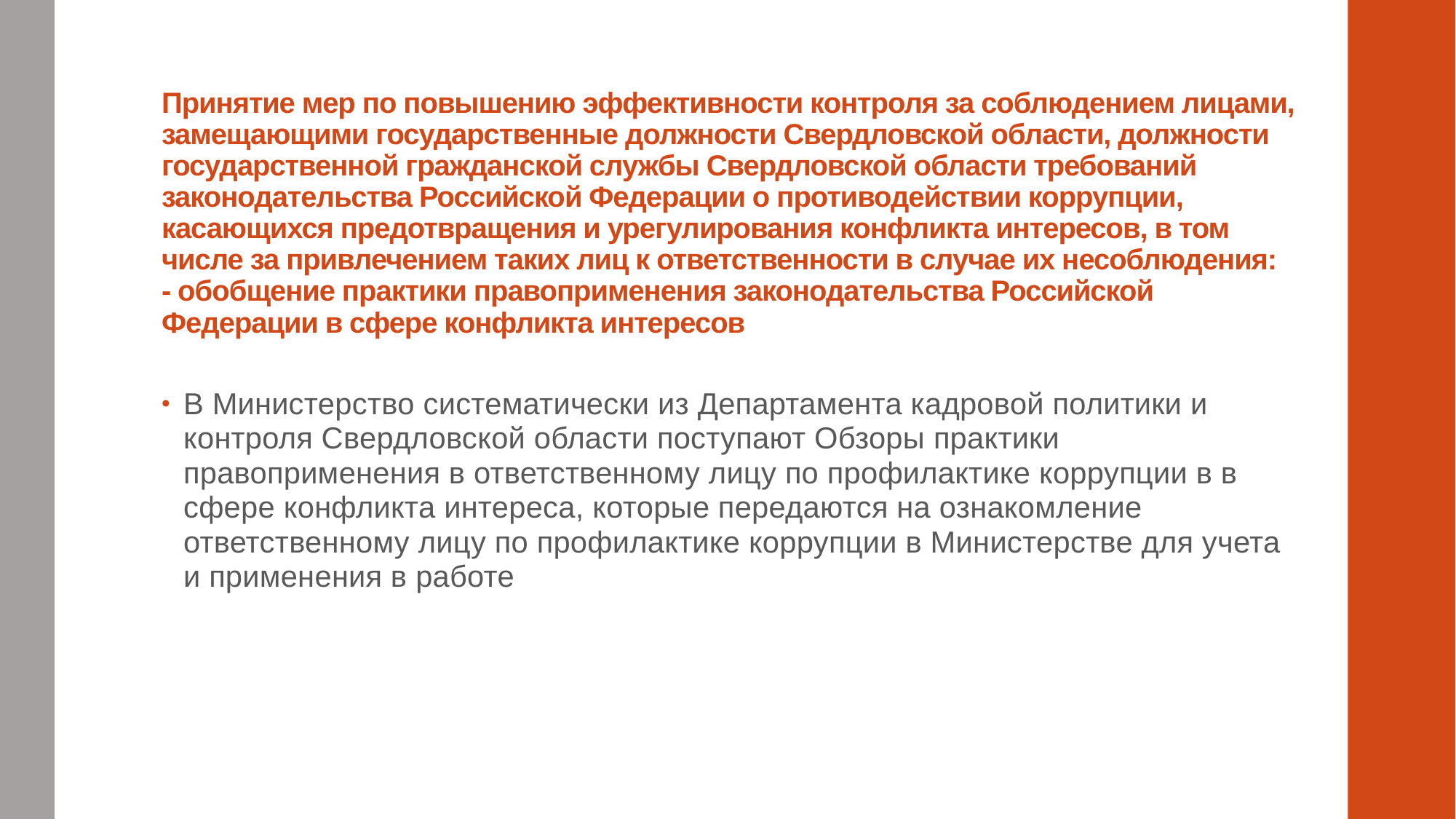

# Принятие мер по повышению эффективности контроля за соблюдением лицами, замещающими государственные должности Свердловской области, должности государственной гражданской службы Свердловской области требований законодательства Российской Федерации о противодействии коррупции, касающихся предотвращения и урегулирования конфликта интересов, в том числе за привлечением таких лиц к ответственности в случае их несоблюдения: - обобщение практики правоприменения законодательства Российской Федерации в сфере конфликта интересов
В Министерство систематически из Департамента кадровой политики и контроля Свердловской области поступают Обзоры практики правоприменения в ответственному лицу по профилактике коррупции в в сфере конфликта интереса, которые передаются на ознакомление ответственному лицу по профилактике коррупции в Министерстве для учета и применения в работе